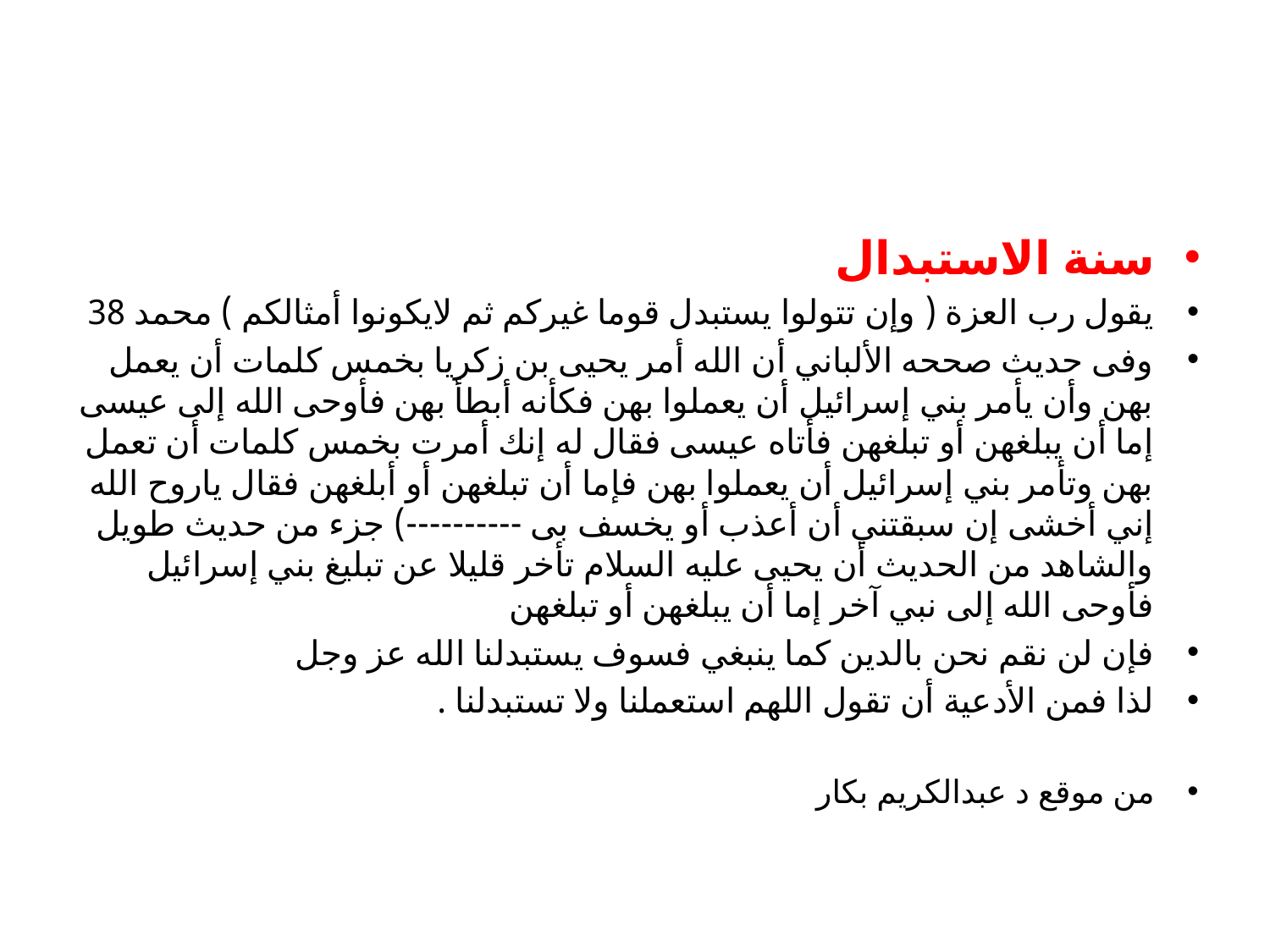

سنة الاستبدال
يقول رب العزة ( وإن تتولوا يستبدل قوما غيركم ثم لايكونوا أمثالكم ) محمد 38
وفى حديث صححه الألباني أن الله أمر يحيى بن زكريا بخمس كلمات أن يعمل بهن وأن يأمر بني إسرائيل أن يعملوا بهن فكأنه أبطأ بهن فأوحى الله إلى عيسى إما أن يبلغهن أو تبلغهن فأتاه عيسى فقال له إنك أمرت بخمس كلمات أن تعمل بهن وتأمر بني إسرائيل أن يعملوا بهن فإما أن تبلغهن أو أبلغهن فقال ياروح الله إني أخشى إن سبقتني أن أعذب أو يخسف بى ----------) جزء من حديث طويل  والشاهد من الحديث أن يحيى عليه السلام تأخر قليلا عن تبليغ بني إسرائيل فأوحى الله إلى نبي آخر إما أن يبلغهن أو تبلغهن
فإن لن نقم نحن بالدين كما ينبغي فسوف يستبدلنا الله عز وجل
لذا فمن الأدعية أن تقول اللهم استعملنا ولا تستبدلنا .

من موقع د عبدالكريم بكار